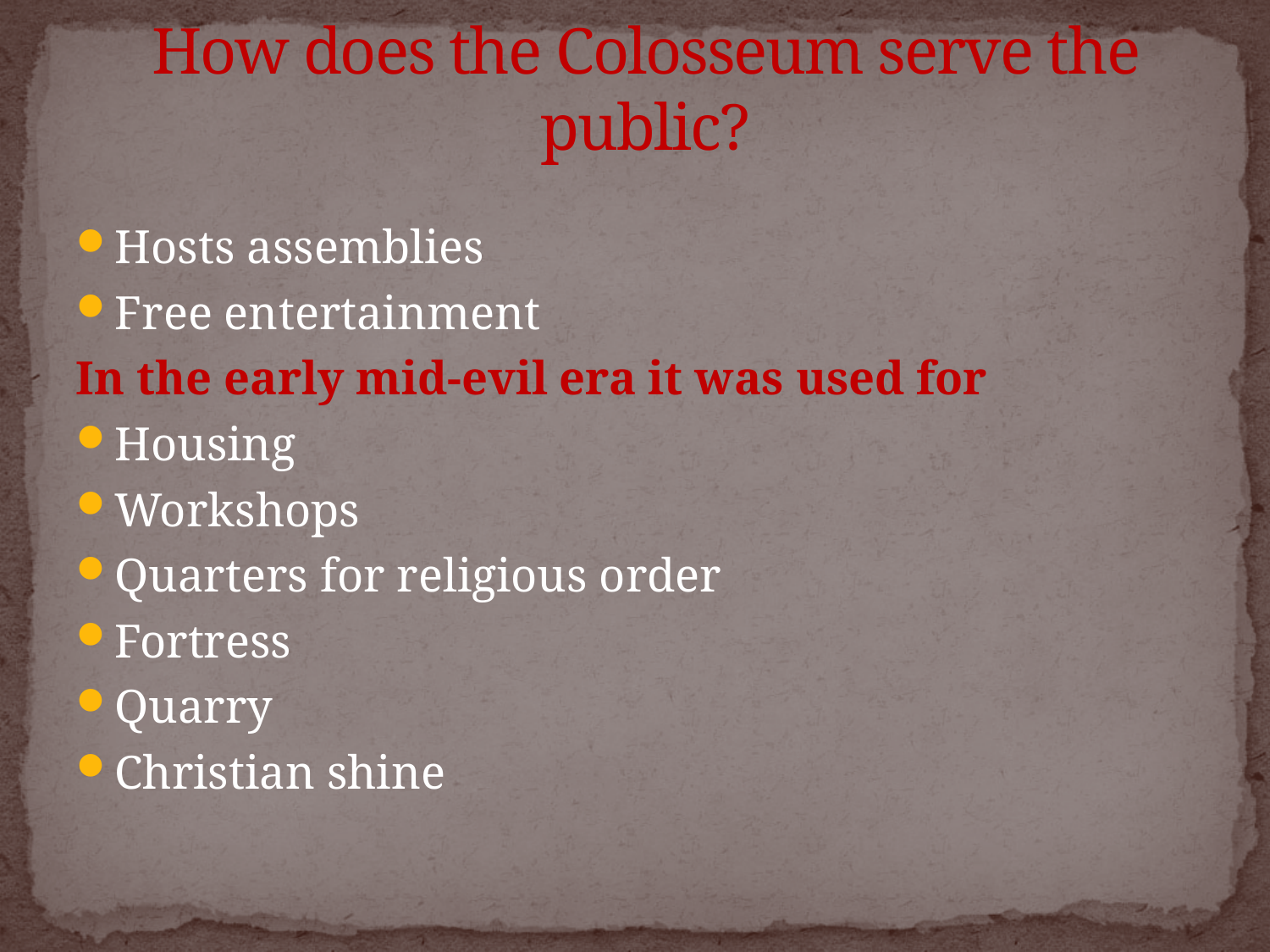

# How does the Colosseum serve the public?
Hosts assemblies
Free entertainment
In the early mid-evil era it was used for
Housing
Workshops
Quarters for religious order
Fortress
Quarry
Christian shine